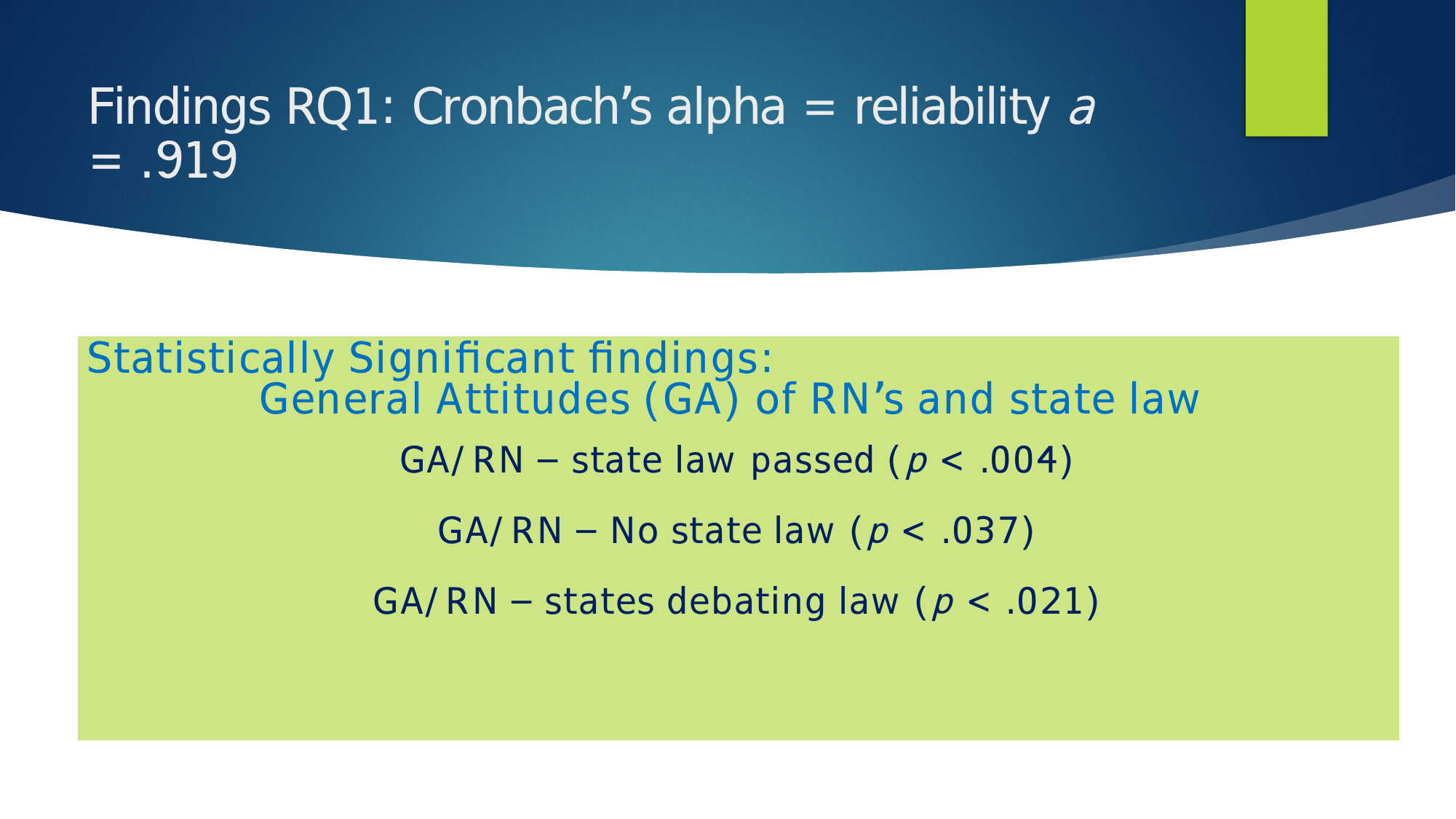

# Findings RQ1: Cronbach’s alpha = reliability a = .919

| Statistically Significant findings: General Attitudes (GA) of RN’s and state law GA/RN – state law passed (p < .004) GA/RN – No state law (p < .037) GA/RN – states debating law (p < .021) |
| --- |